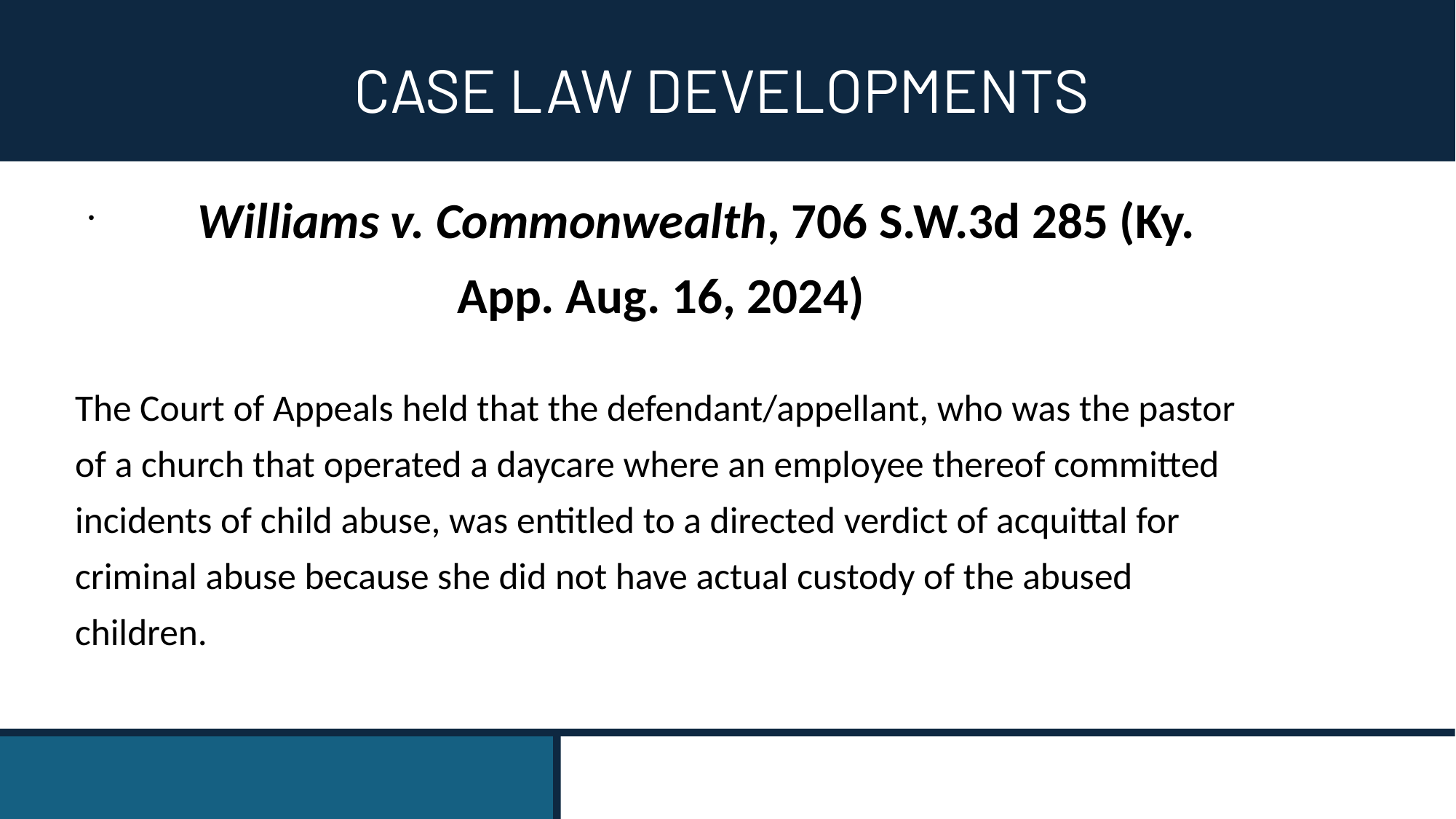

# CASE LAW DEVELOPMENTS
	Williams v. Commonwealth, 706 S.W.3d 285 (Ky. App. Aug. 16, 2024)

The Court of Appeals held that the defendant/appellant, who was the pastor of a church that operated a daycare where an employee thereof committed incidents of child abuse, was entitled to a directed verdict of acquittal for criminal abuse because she did not have actual custody of the abused children.